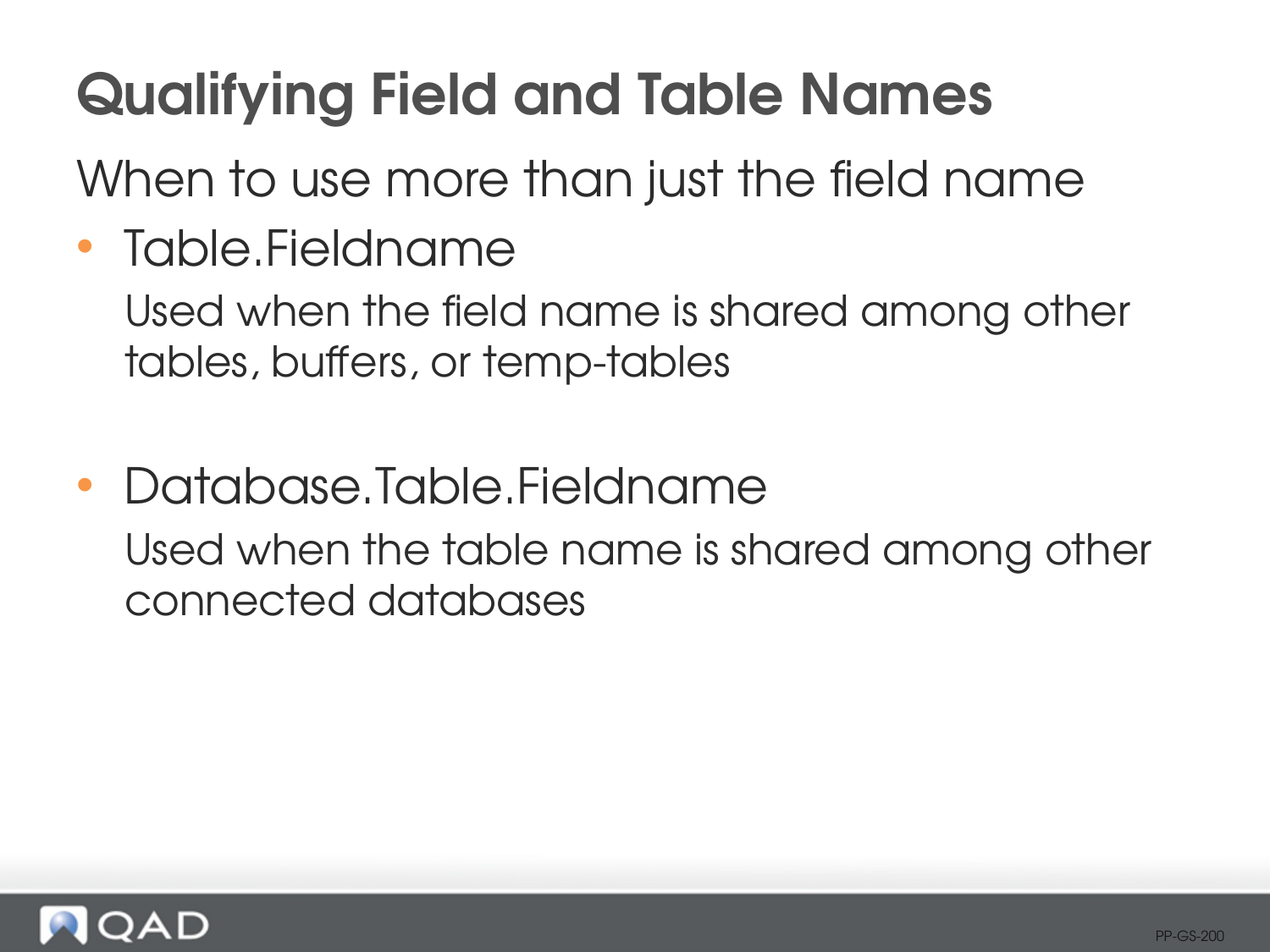

# Qualifying Field and Table Names
When to use more than just the field name
Table.Fieldname
Used when the field name is shared among other tables, buffers, or temp-tables

Database.Table.Fieldname
Used when the table name is shared among other connected databases

PP-GS-200